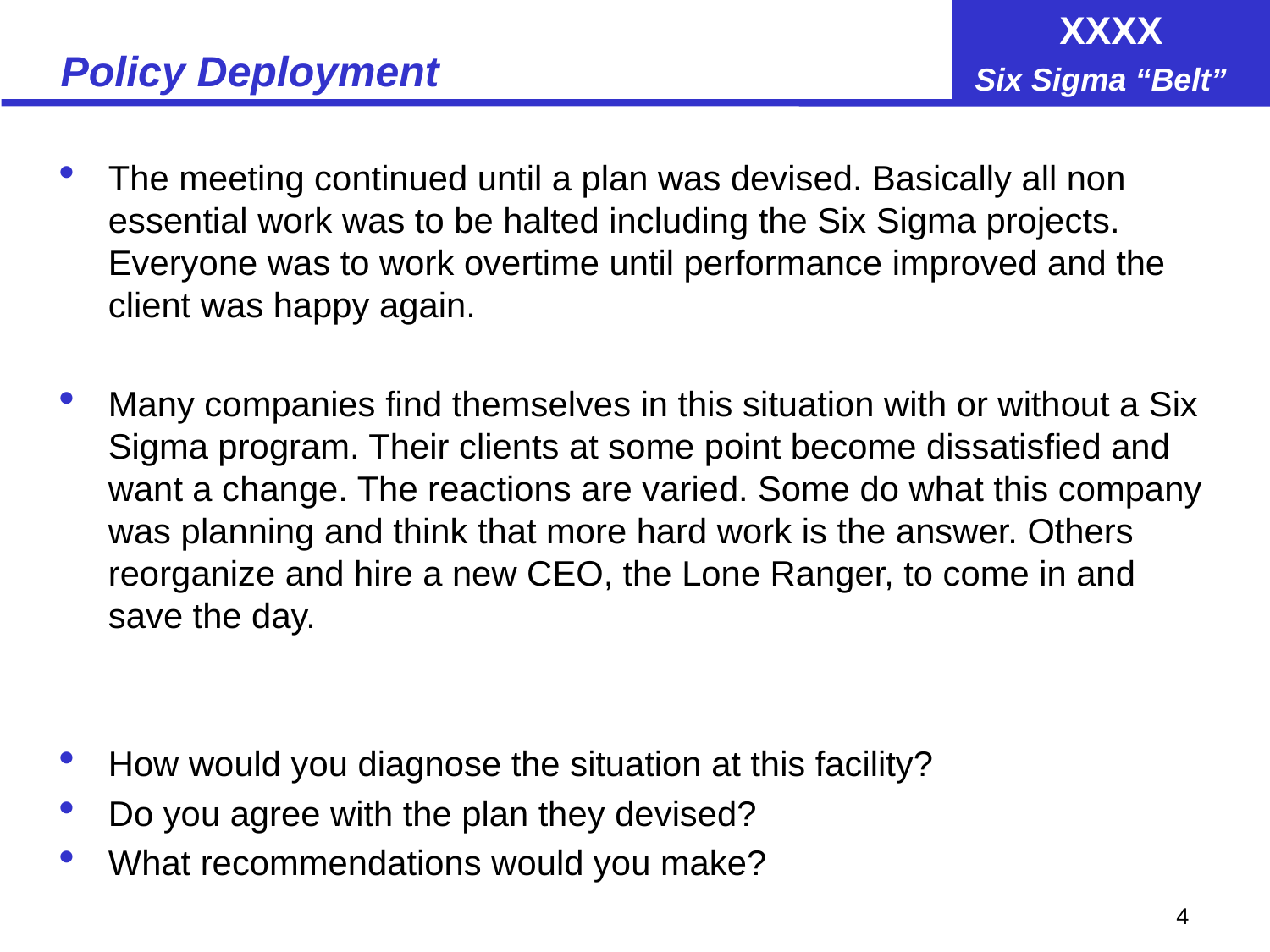

# Policy Deployment
The meeting continued until a plan was devised. Basically all non essential work was to be halted including the Six Sigma projects. Everyone was to work overtime until performance improved and the client was happy again.

Many companies find themselves in this situation with or without a Six Sigma program. Their clients at some point become dissatisfied and want a change. The reactions are varied. Some do what this company was planning and think that more hard work is the answer. Others reorganize and hire a new CEO, the Lone Ranger, to come in and save the day.

How would you diagnose the situation at this facility?
Do you agree with the plan they devised?
What recommendations would you make?